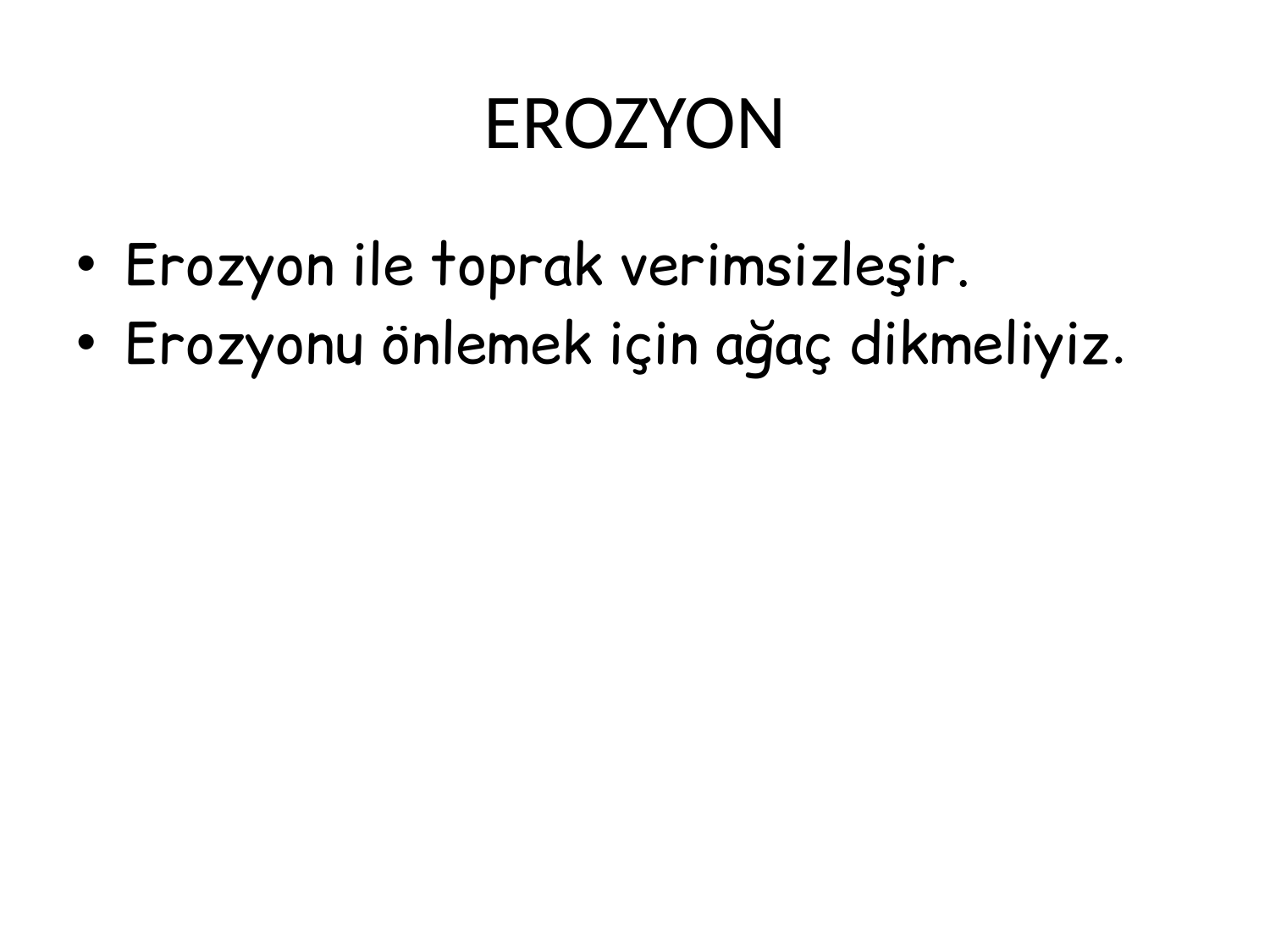

# EROZYON
Erozyon ile toprak verimsizleşir.
Erozyonu önlemek için ağaç dikmeliyiz.